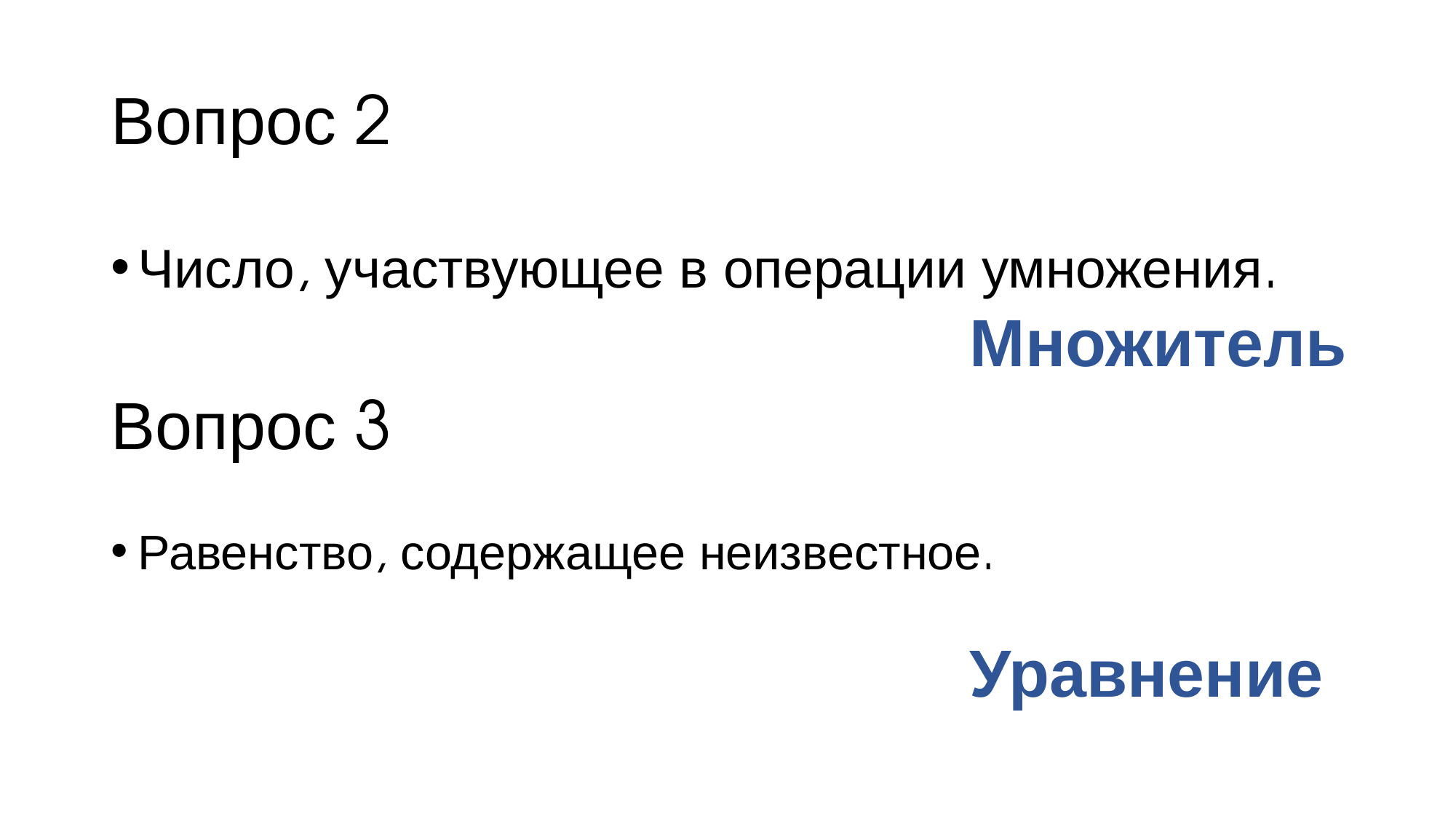

# Вопрос 2
Число, участвующее в операции умножения.
Множитель
Вопрос 3
Равенство, содержащее неизвестное.
Уравнение